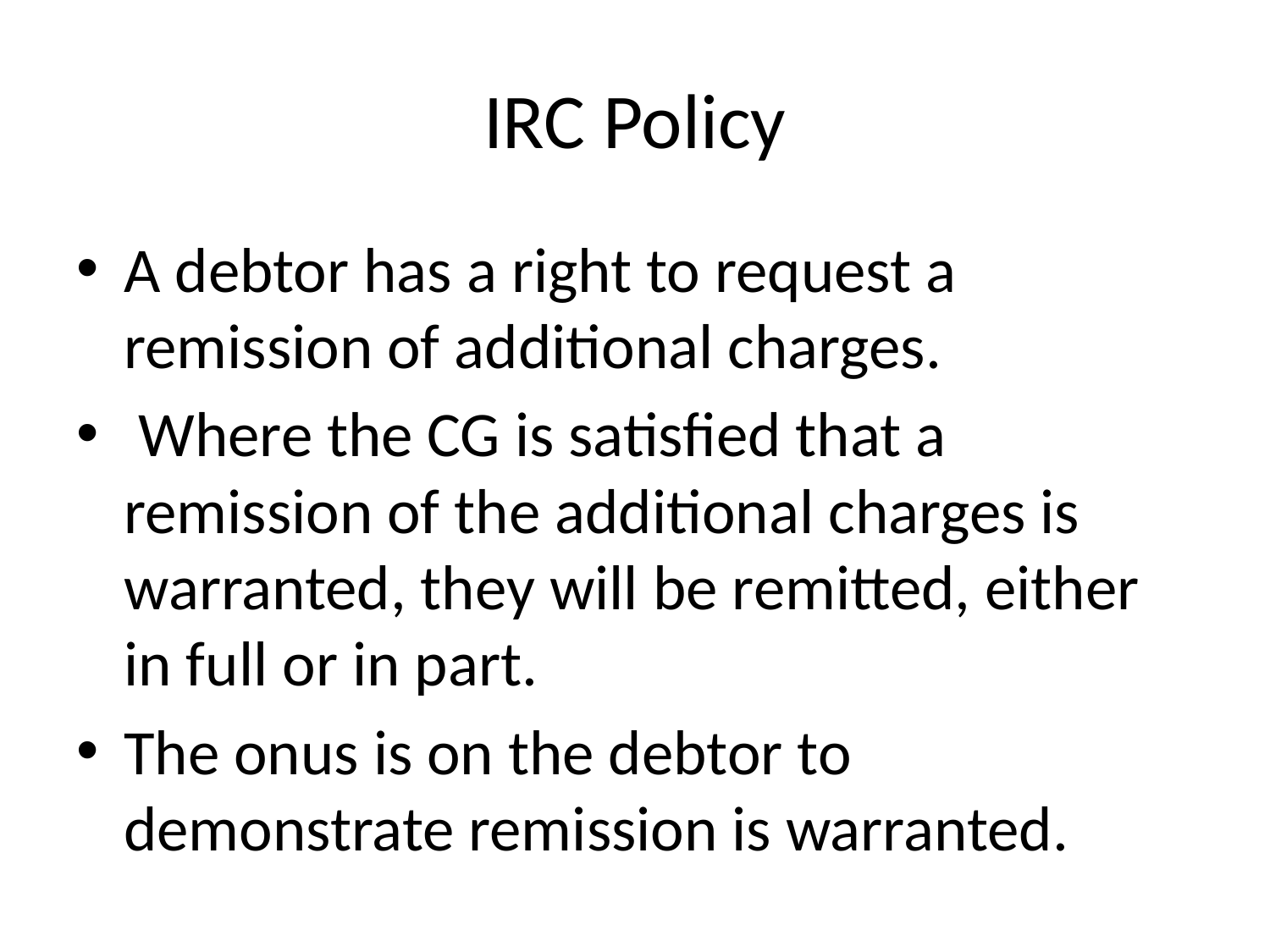

# IRC Policy
A debtor has a right to request a remission of additional charges.
 Where the CG is satisfied that a remission of the additional charges is warranted, they will be remitted, either in full or in part.
The onus is on the debtor to demonstrate remission is warranted.